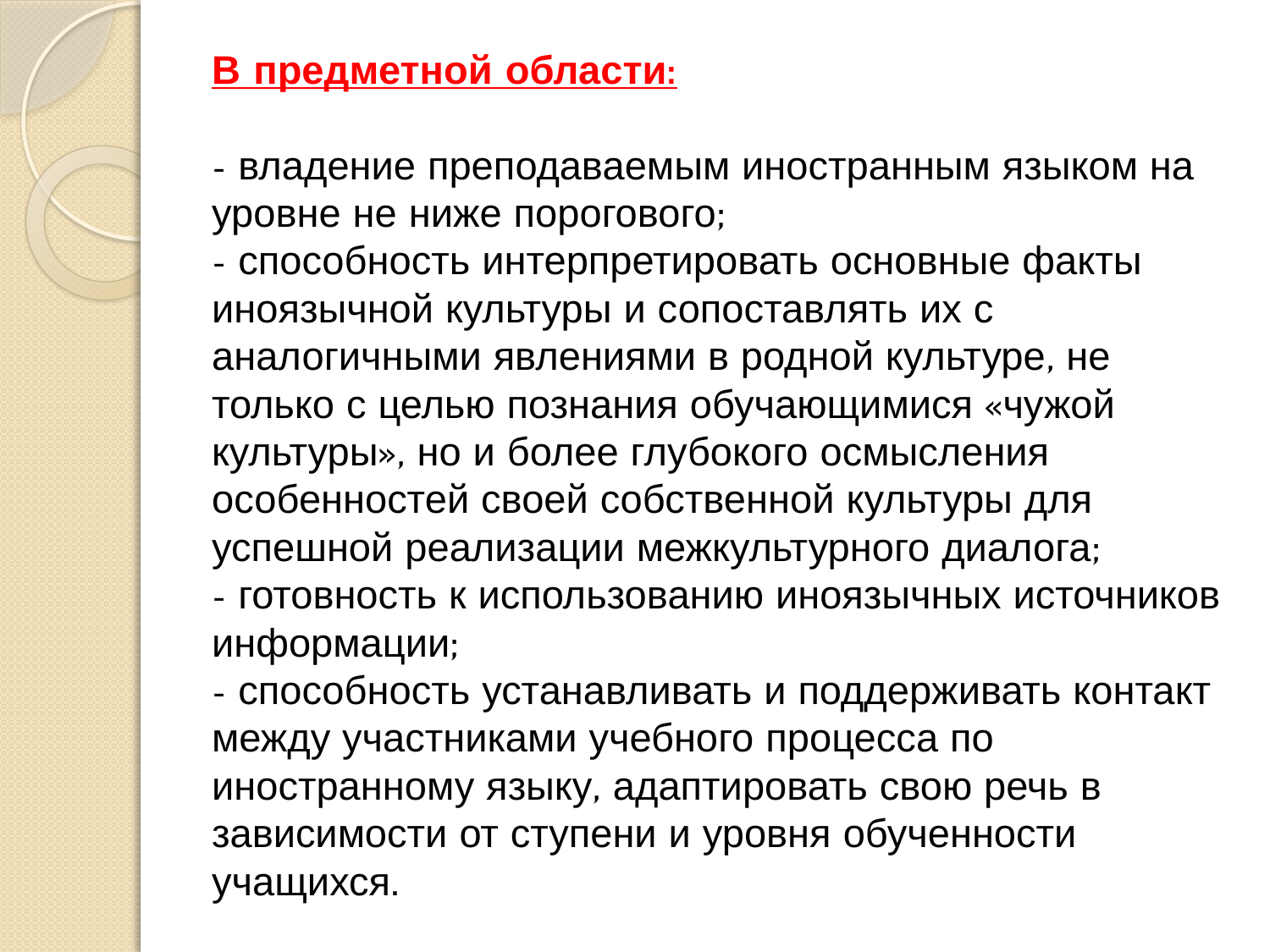

# В предметной области: - владение преподаваемым иностранным языком на уровне не ниже порогового; - способность интерпретировать основные факты иноязычной культуры и сопоставлять их с аналогичными явлениями в родной культуре, не только с целью познания обучающимися «чужой культуры», но и более глубокого осмысления особенностей своей собственной культуры для успешной реализации межкультурного диалога; - готовность к использованию иноязычных источников информации; - способность устанавливать и поддерживать контакт между участниками учебного процесса по иностранному языку, адаптировать свою речь в зависимости от ступени и уровня обученности учащихся.